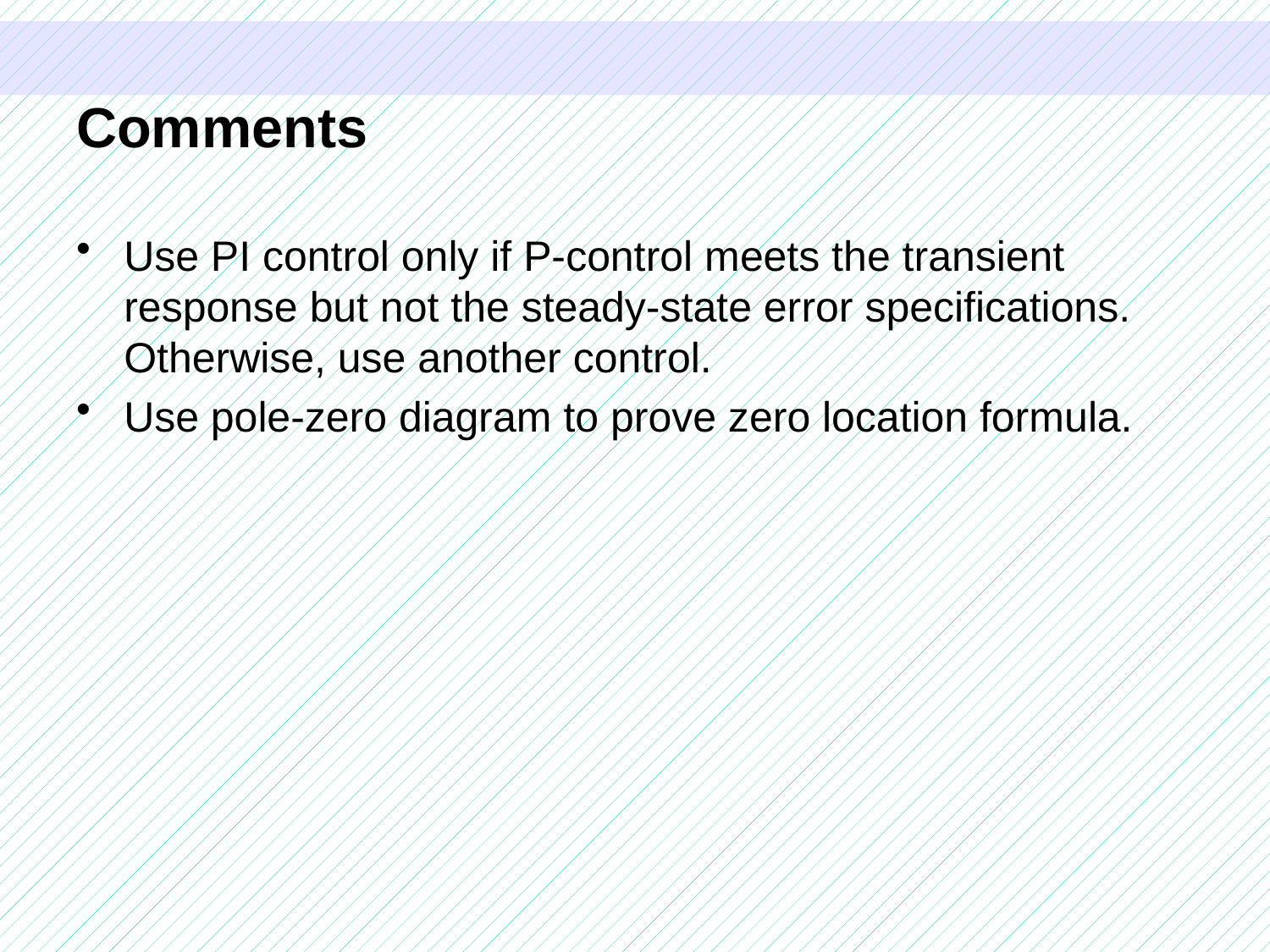

# Comments
Use PI control only if P-control meets the transient response but not the steady-state error specifications.  Otherwise, use another control.
Use pole-zero diagram to prove zero location formula.